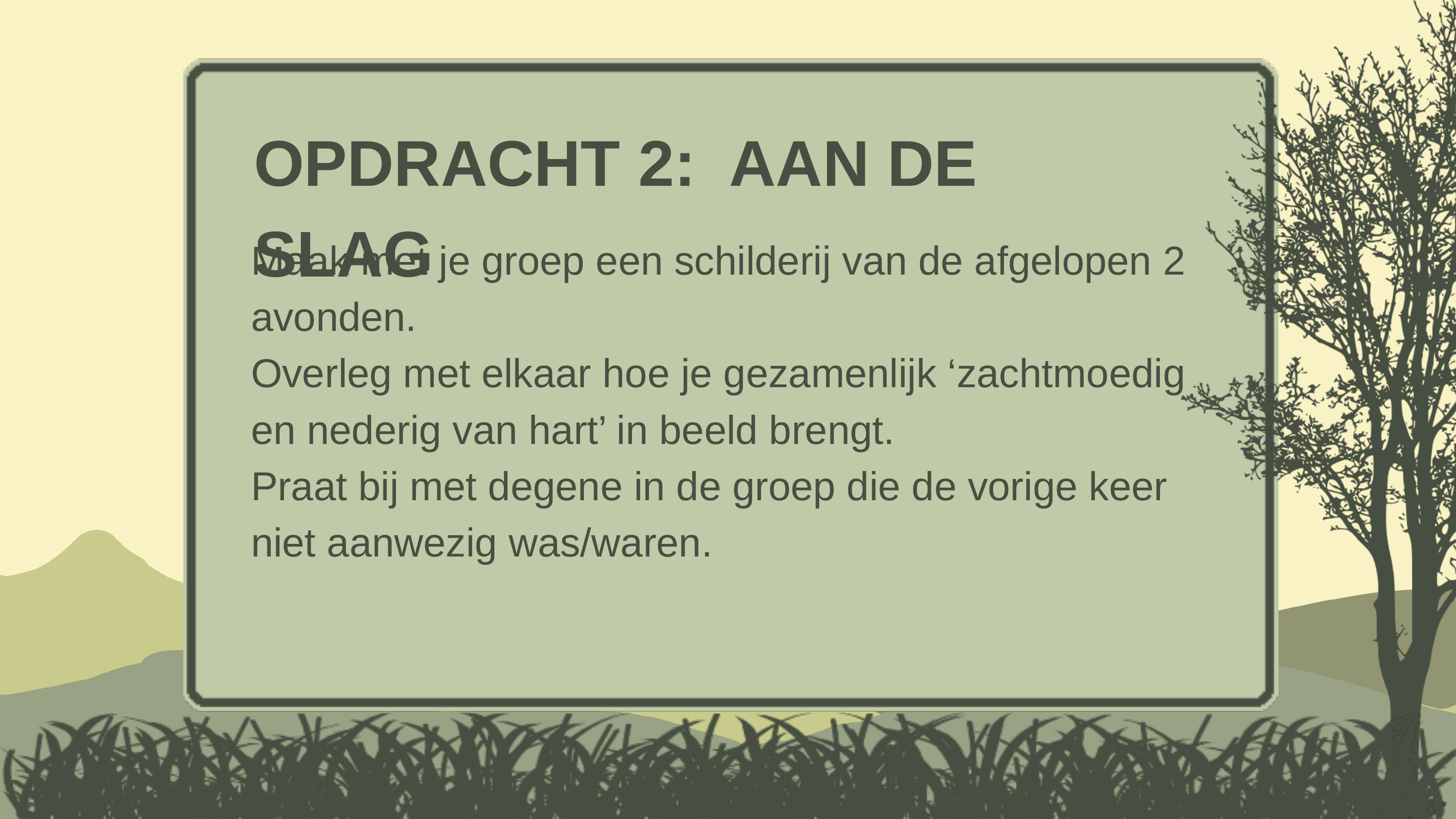

OPDRACHT 2:  AAN DE SLAG
Maak met je groep een schilderij van de afgelopen 2 avonden.
Overleg met elkaar hoe je gezamenlijk ‘zachtmoedig en nederig van hart’ in beeld brengt.
Praat bij met degene in de groep die de vorige keer niet aanwezig was/waren.